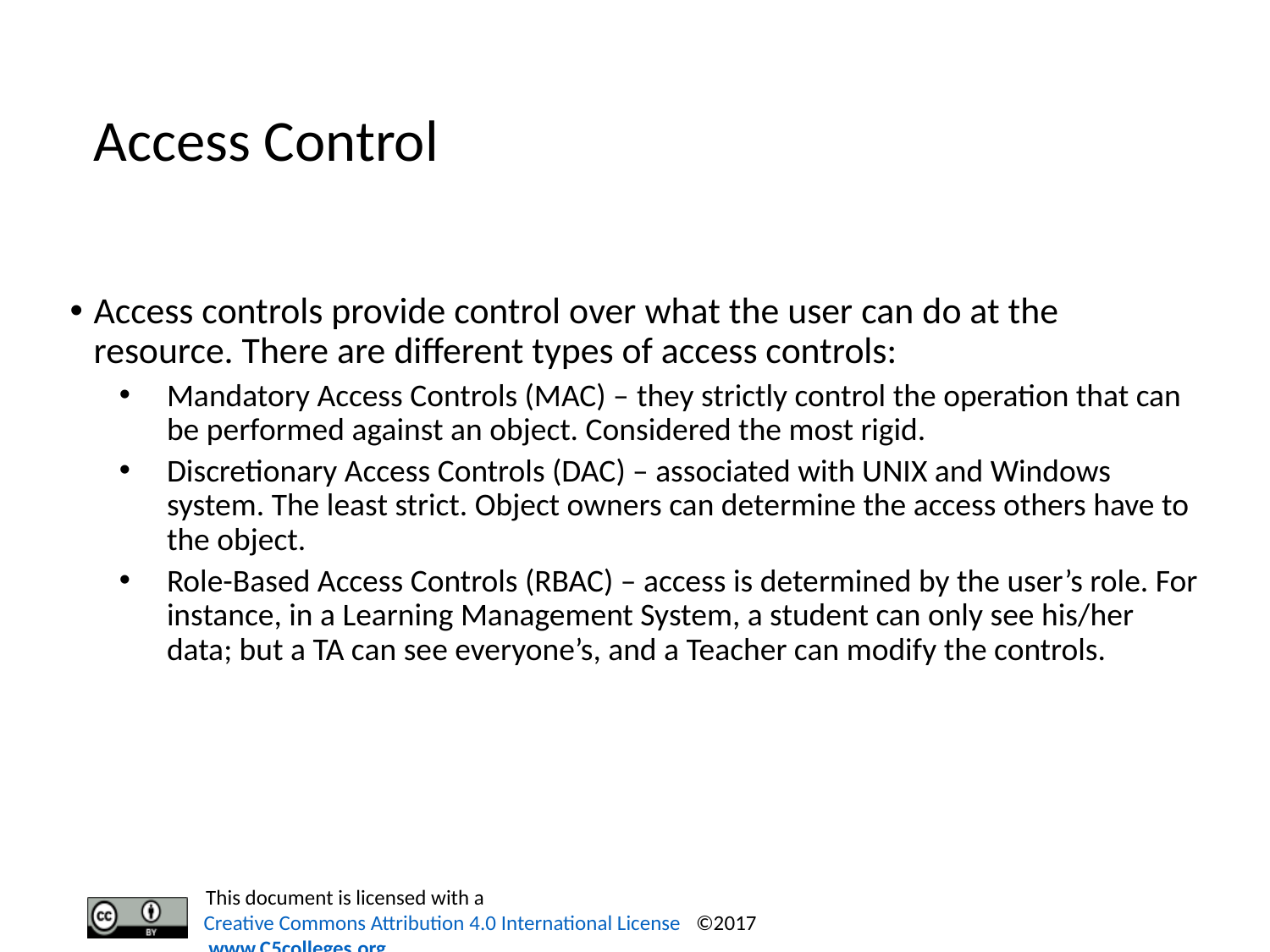

# Access Control
Access controls provide control over what the user can do at the resource. There are different types of access controls:
Mandatory Access Controls (MAC) – they strictly control the operation that can be performed against an object. Considered the most rigid.
Discretionary Access Controls (DAC) – associated with UNIX and Windows system. The least strict. Object owners can determine the access others have to the object.
Role-Based Access Controls (RBAC) – access is determined by the user’s role. For instance, in a Learning Management System, a student can only see his/her data; but a TA can see everyone’s, and a Teacher can modify the controls.